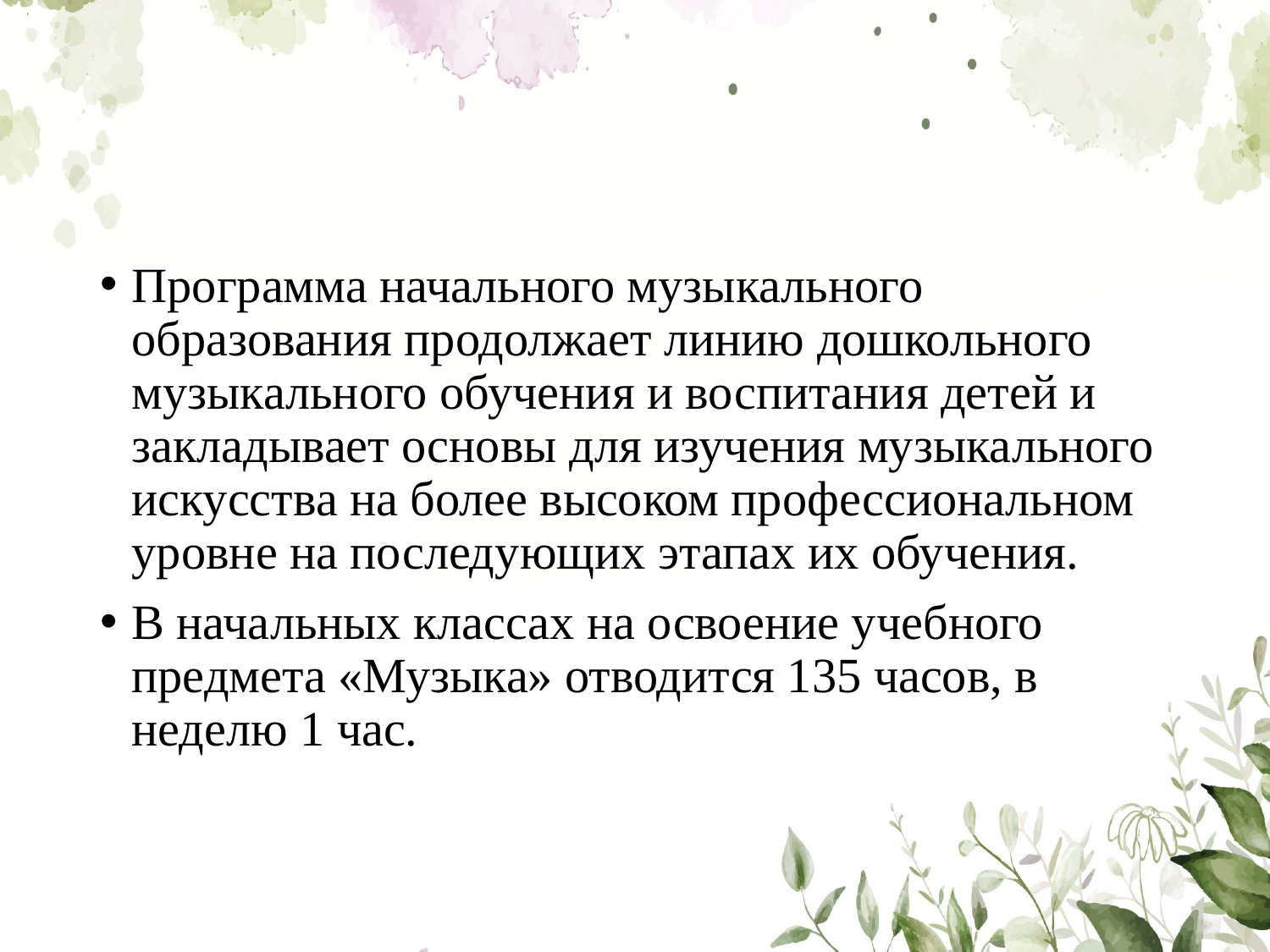

#
Программа начального музыкального образования продолжает линию дошкольного музыкального обучения и воспитания детей и закладывает основы для изучения музыкального искусства на более высоком профессиональном уровне на последующих этапах их обучения.
В начальных классах на освоение учебного предмета «Музыка» отводится 135 часов, в неделю 1 час.